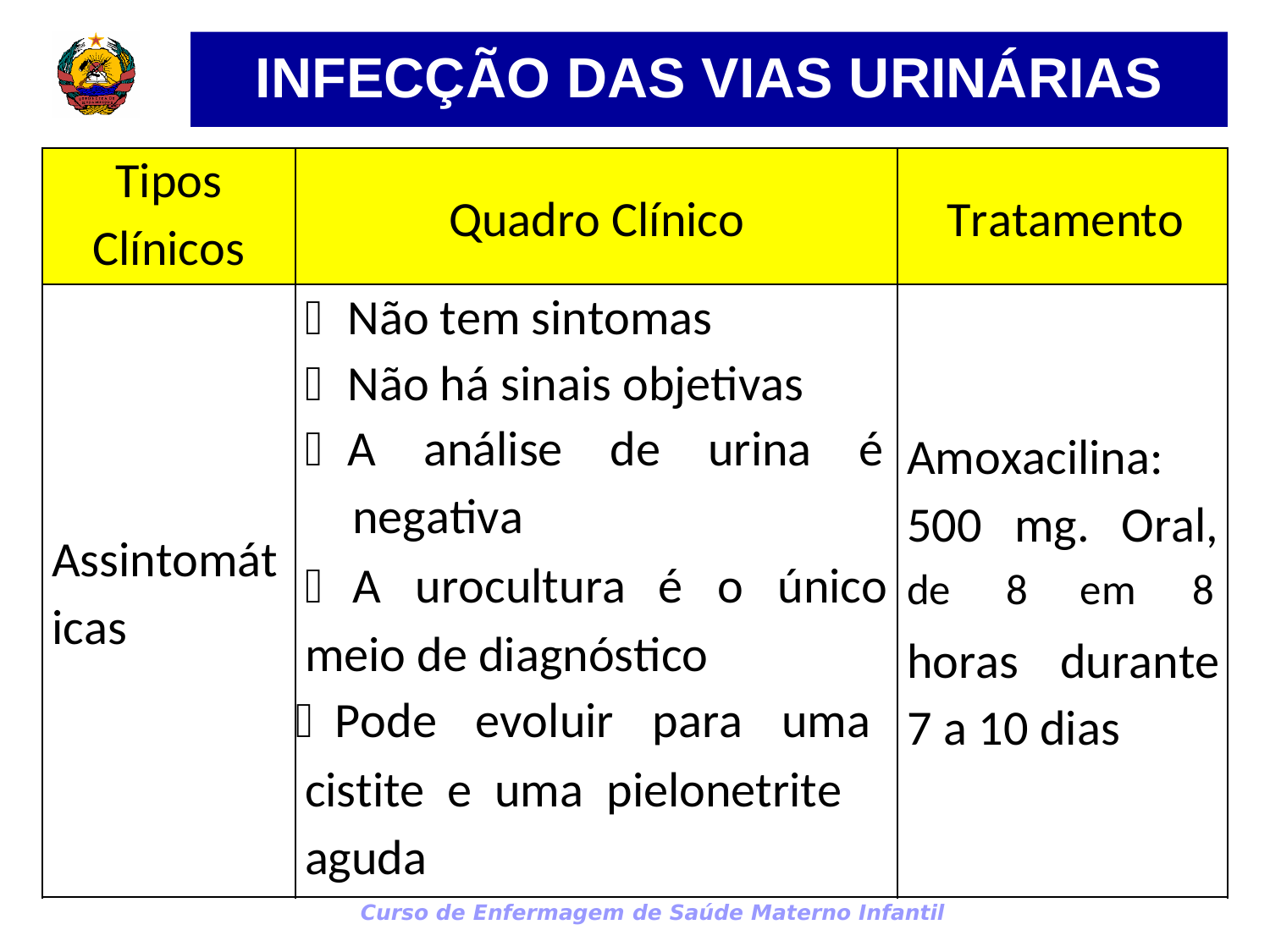

INFECÇÃO DAS VIAS URINÁRIAS

Tipos
Clínicos

Quadro Clínico

Tratamento

Assintomát
icas
•  Não tem sintomas
•  Não há sinais objetivas
•  A    análise    de    urina    é
negativa
•	A   urocultura  é   o   único
meio de diagnóstico
•  Pode   evoluir   para   uma
cistite  e  uma  pielonetrite
aguda

Amoxacilina:
500  mg.  Oral,
horas   durante
7 a 10 dias
de
8
em
8

Curso de Enfermagem de Saúde Materno Infantil